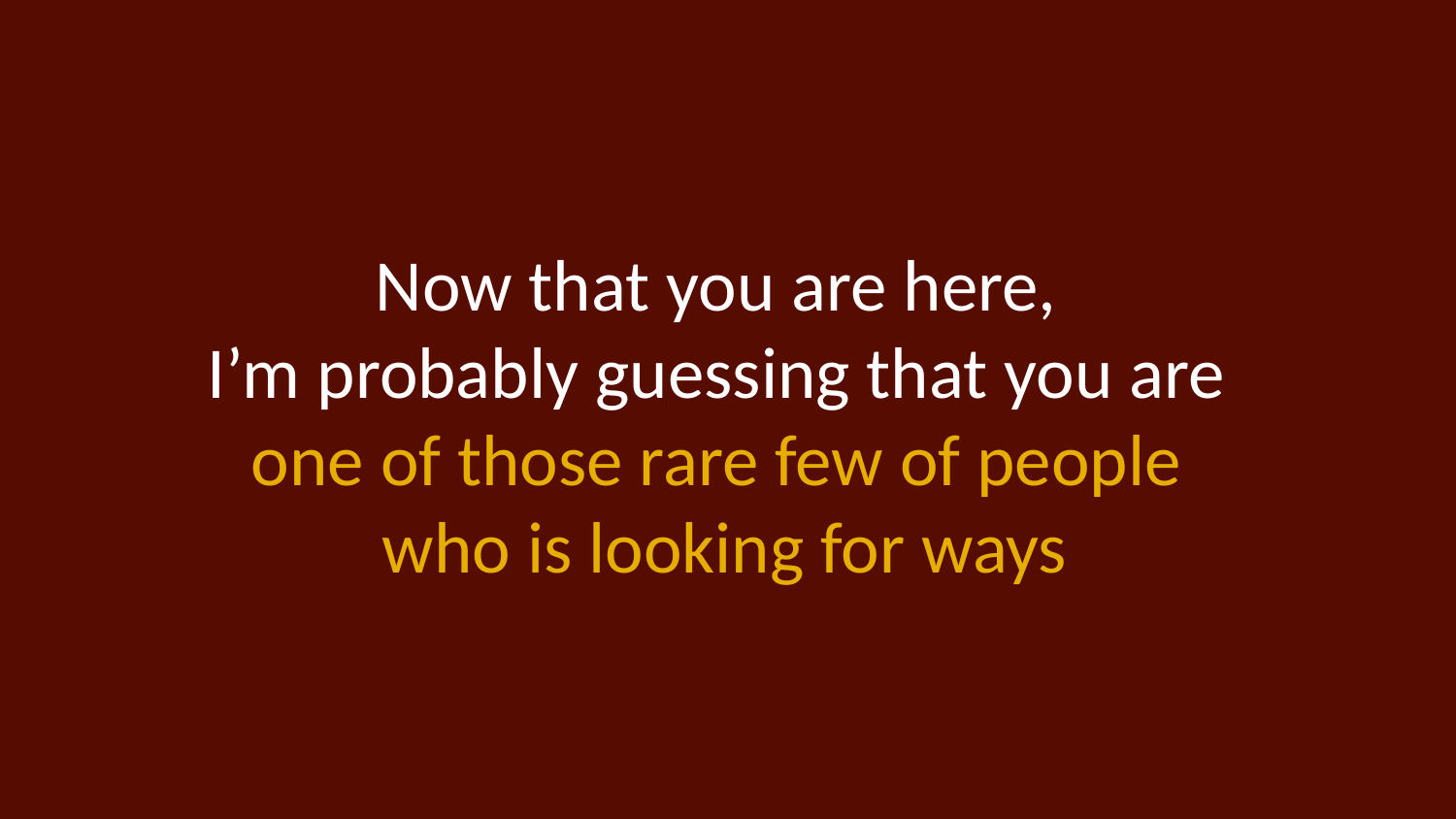

# Now that you are here, I’m probably guessing that you are one of those rare few of people who is looking for ways